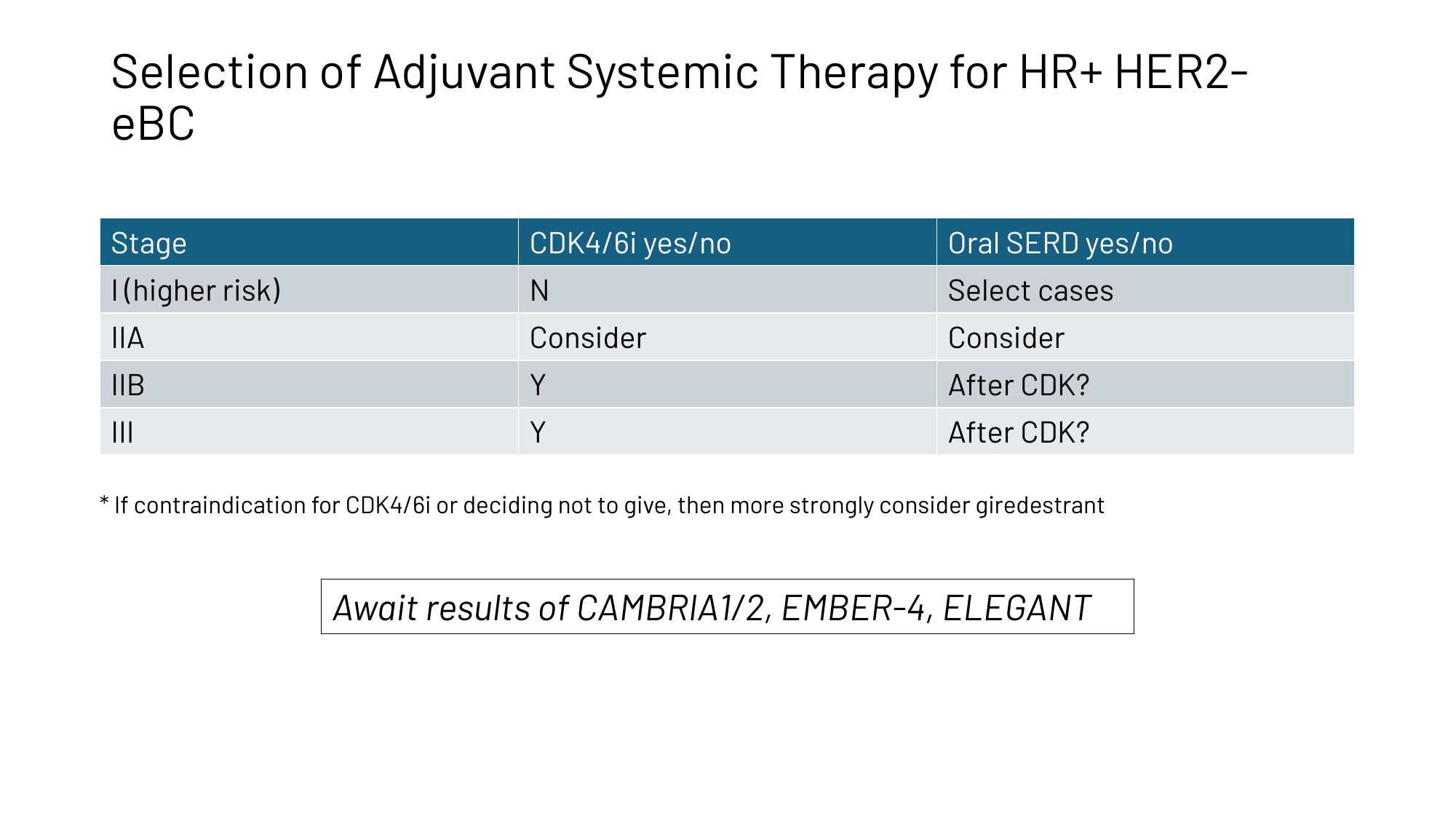

# Selection of Adjuvant Systemic Therapy for HR+ HER2- eBC
| Stage | CDK4/6i yes/no | Oral SERD yes/no |
| --- | --- | --- |
| I (higher risk) | N | Select cases |
| IIA | Consider | Consider |
| IIB | Y | After CDK? |
| III | Y | After CDK? |
* If contraindication for CDK4/6i or deciding not to give, then more strongly consider giredestrant
Await results of CAMBRIA1/2, EMBER-4, ELEGANT